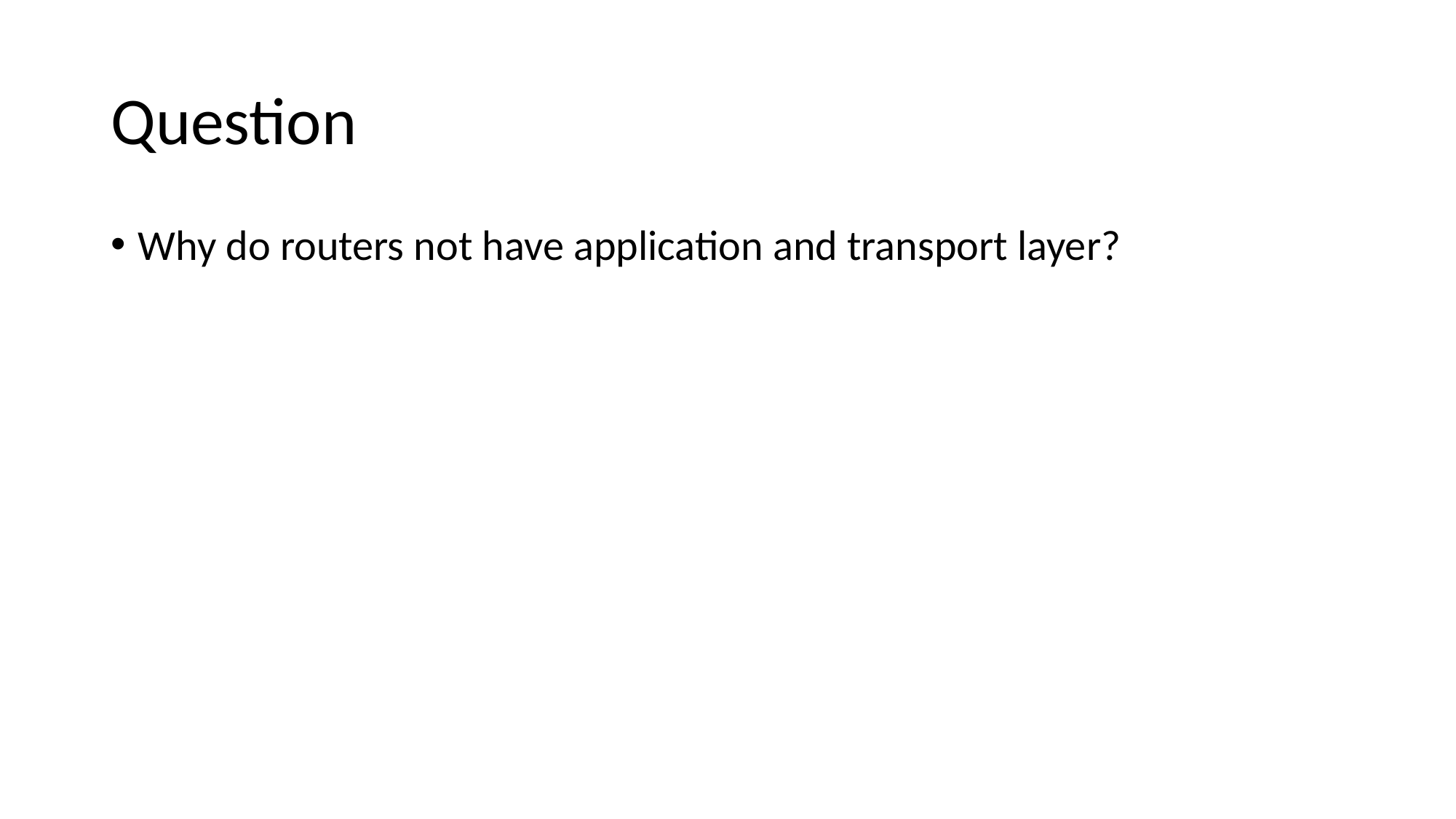

# Question
Why do routers not have application and transport layer?